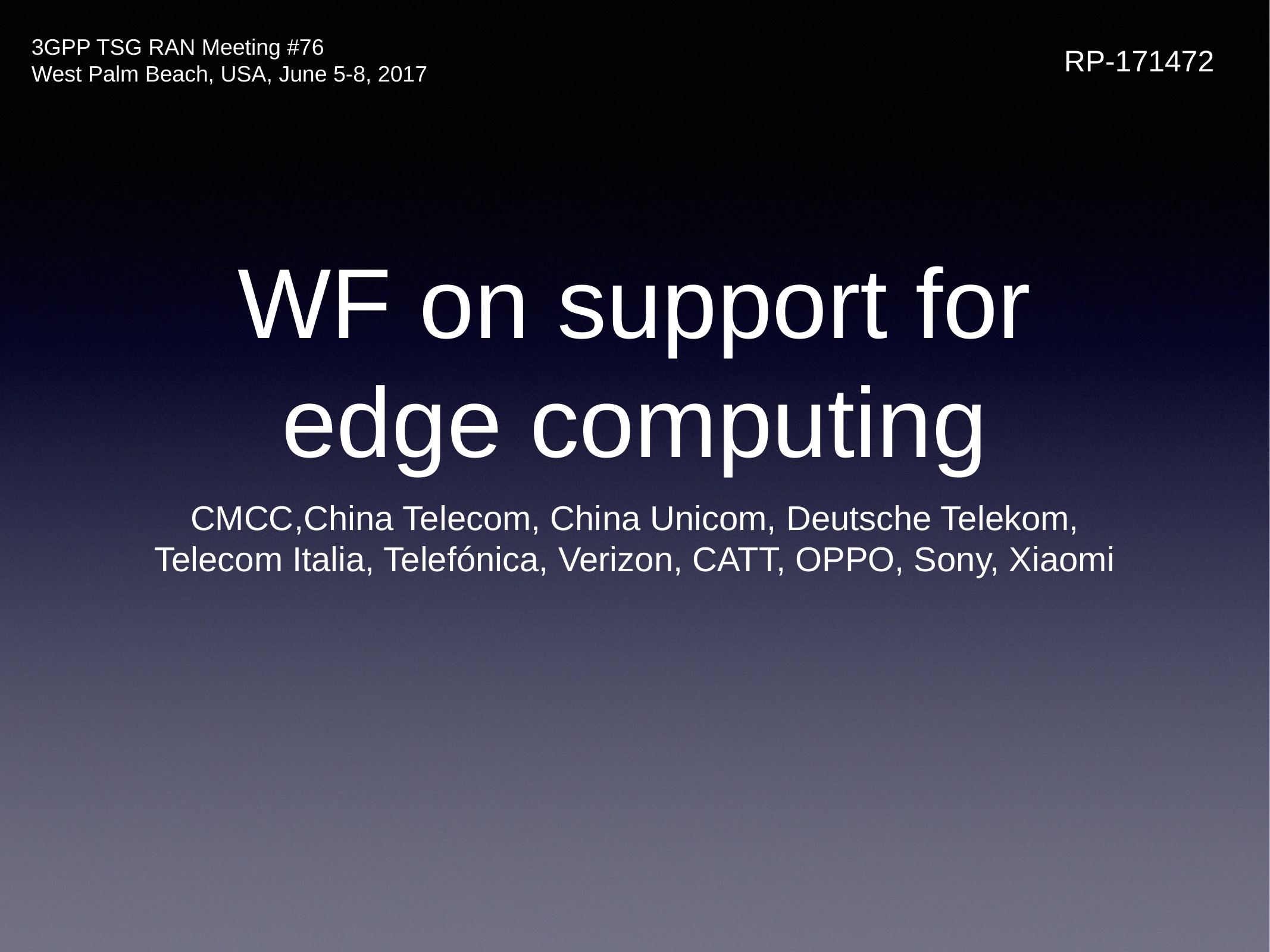

3GPP TSG RAN Meeting #76
West Palm Beach, USA, June 5-8, 2017
RP-171472
# WF on support for edge computing
CMCC,China Telecom, China Unicom, Deutsche Telekom, Telecom Italia, Telefónica, Verizon, CATT, OPPO, Sony, Xiaomi